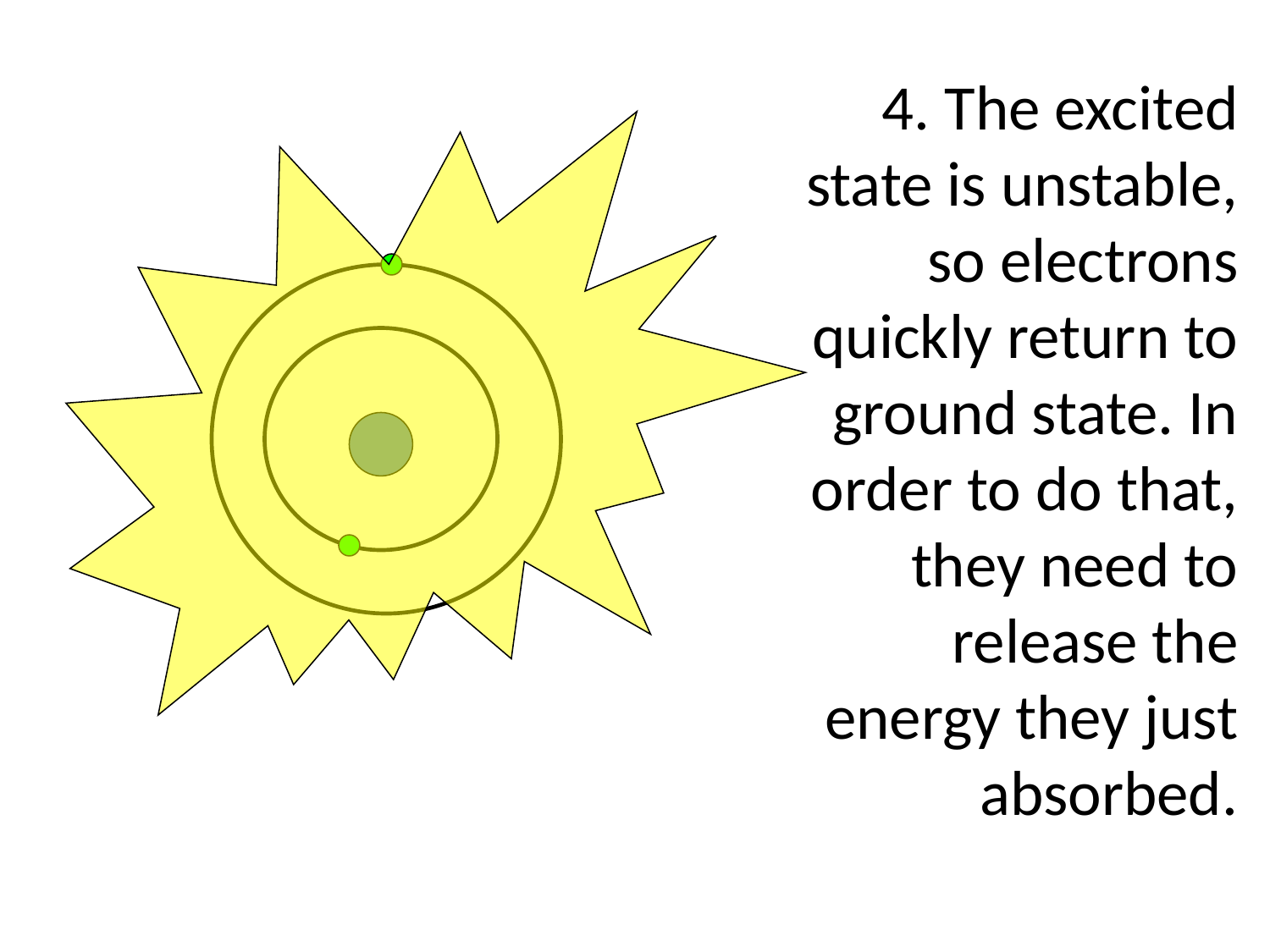

4. The excited state is unstable, so electrons quickly return to ground state. In order to do that, they need to release the energy they just absorbed.